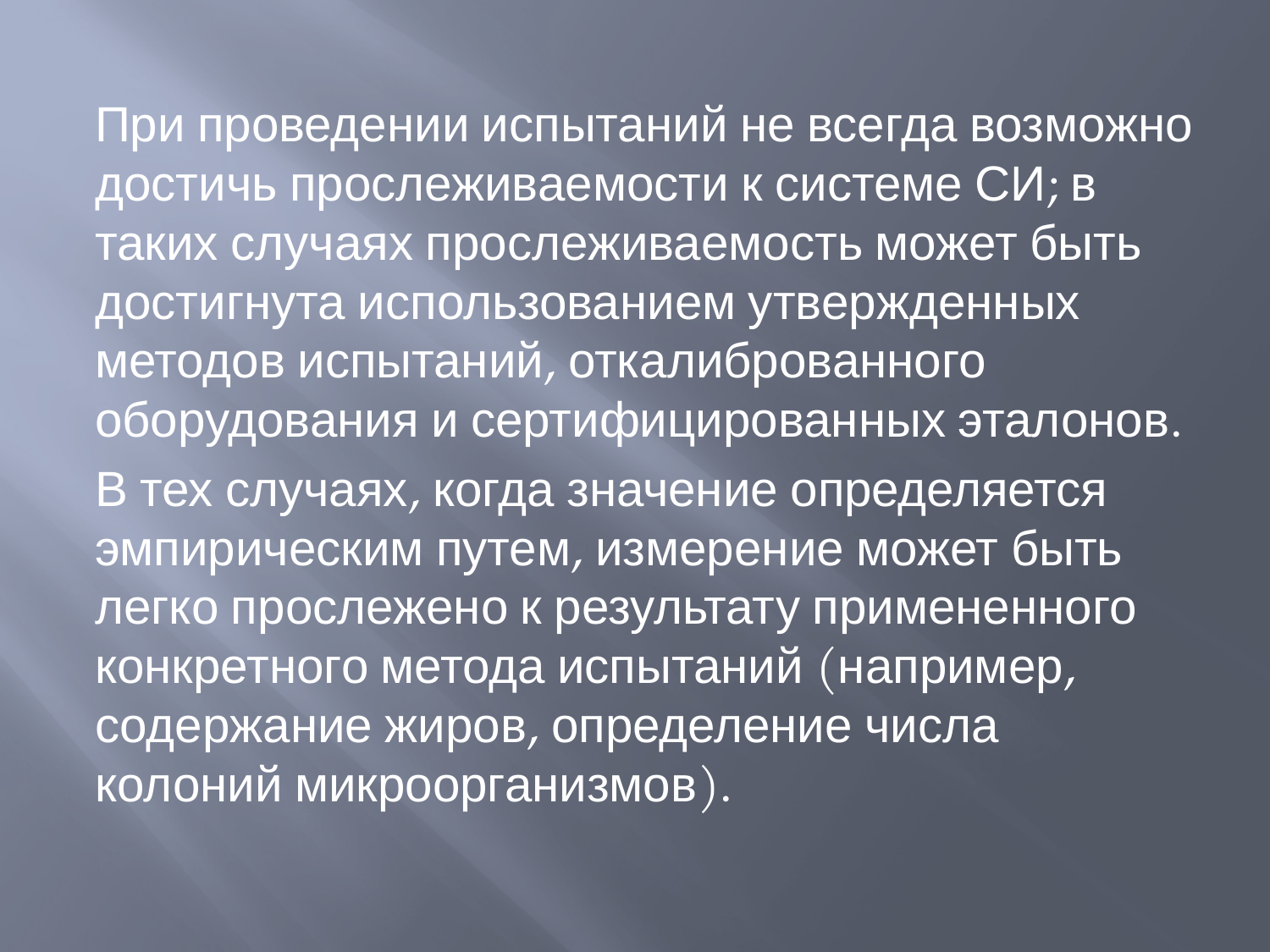

При проведении испытаний не всегда возможно достичь прослеживаемости к системе СИ; в таких случаях прослеживаемость может быть достигнута использованием утвержденных методов испытаний, откалиброванного оборудования и сертифицированных эталонов.
В тех случаях, когда значение определяется эмпирическим путем, измерение может быть легко прослежено к результату примененного конкретного метода испытаний (например, содержание жиров, определение числа колоний микроорганизмов).